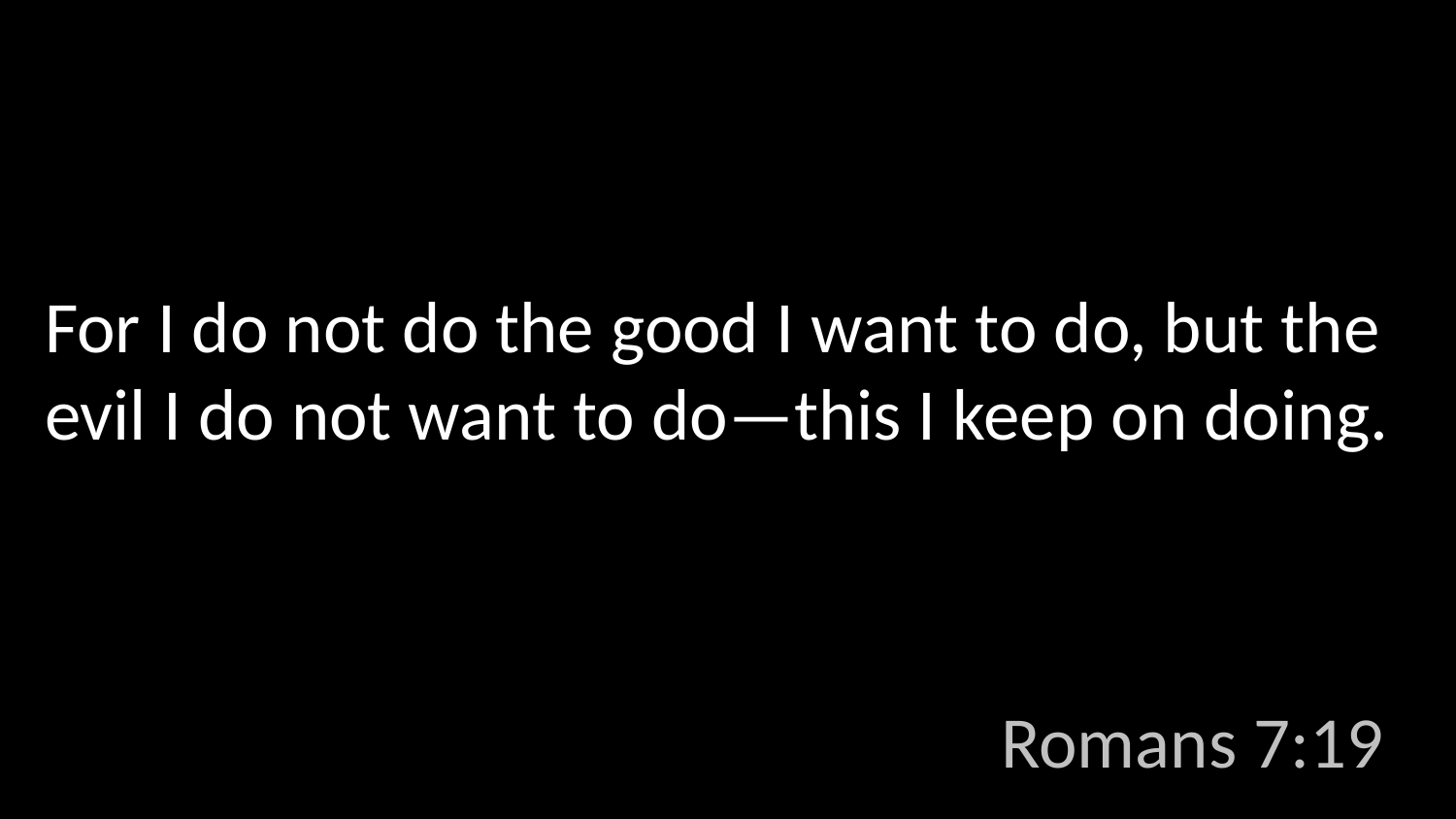

For I do not do the good I want to do, but the evil I do not want to do—this I keep on doing.
Romans 7:19